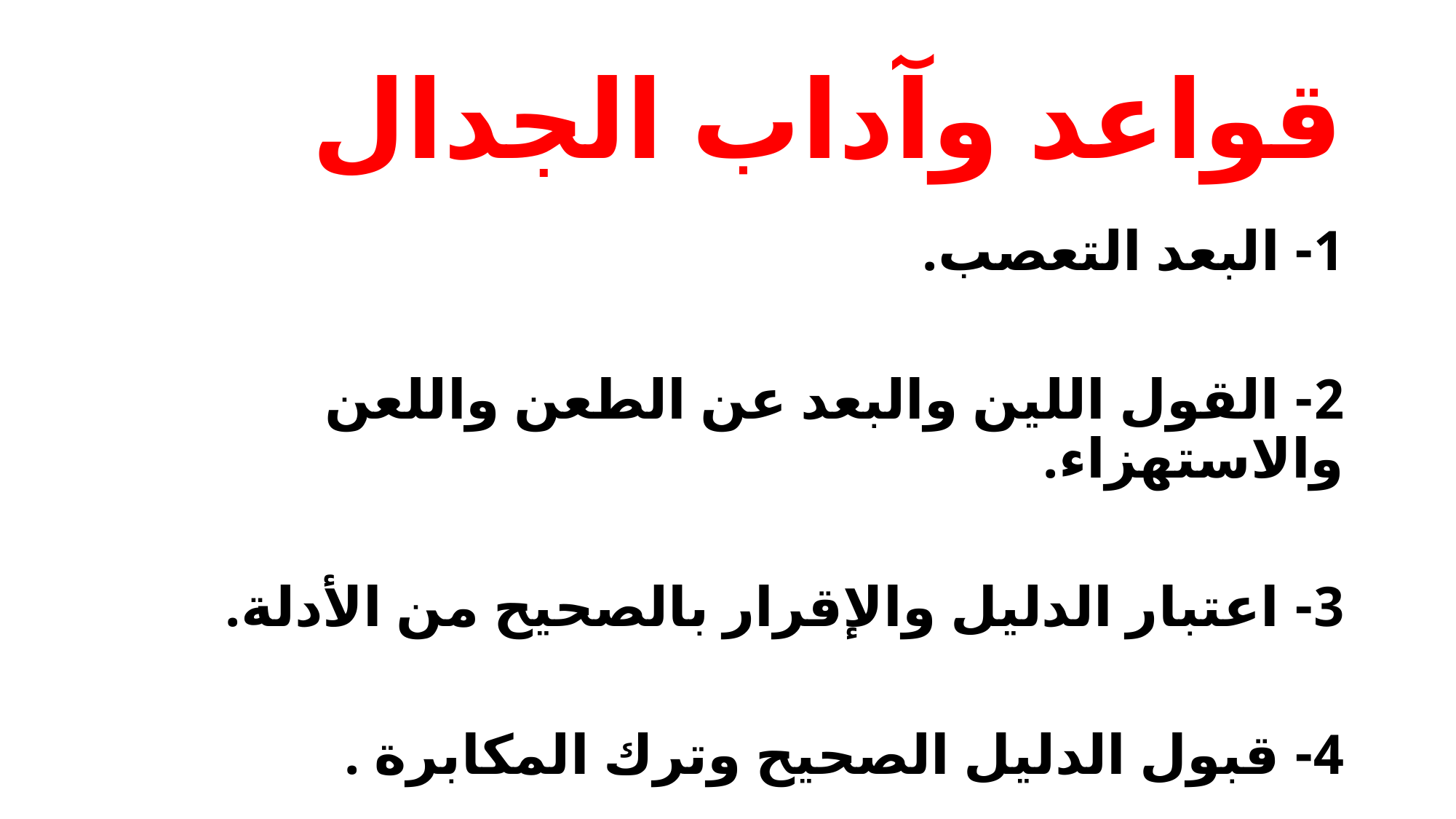

# قواعد وآداب الجدال
1- البعد التعصب.

2- القول اللين والبعد عن الطعن واللعن والاستهزاء.

3- اعتبار الدليل والإقرار بالصحيح من الأدلة.

4- قبول الدليل الصحيح وترك المكابرة .